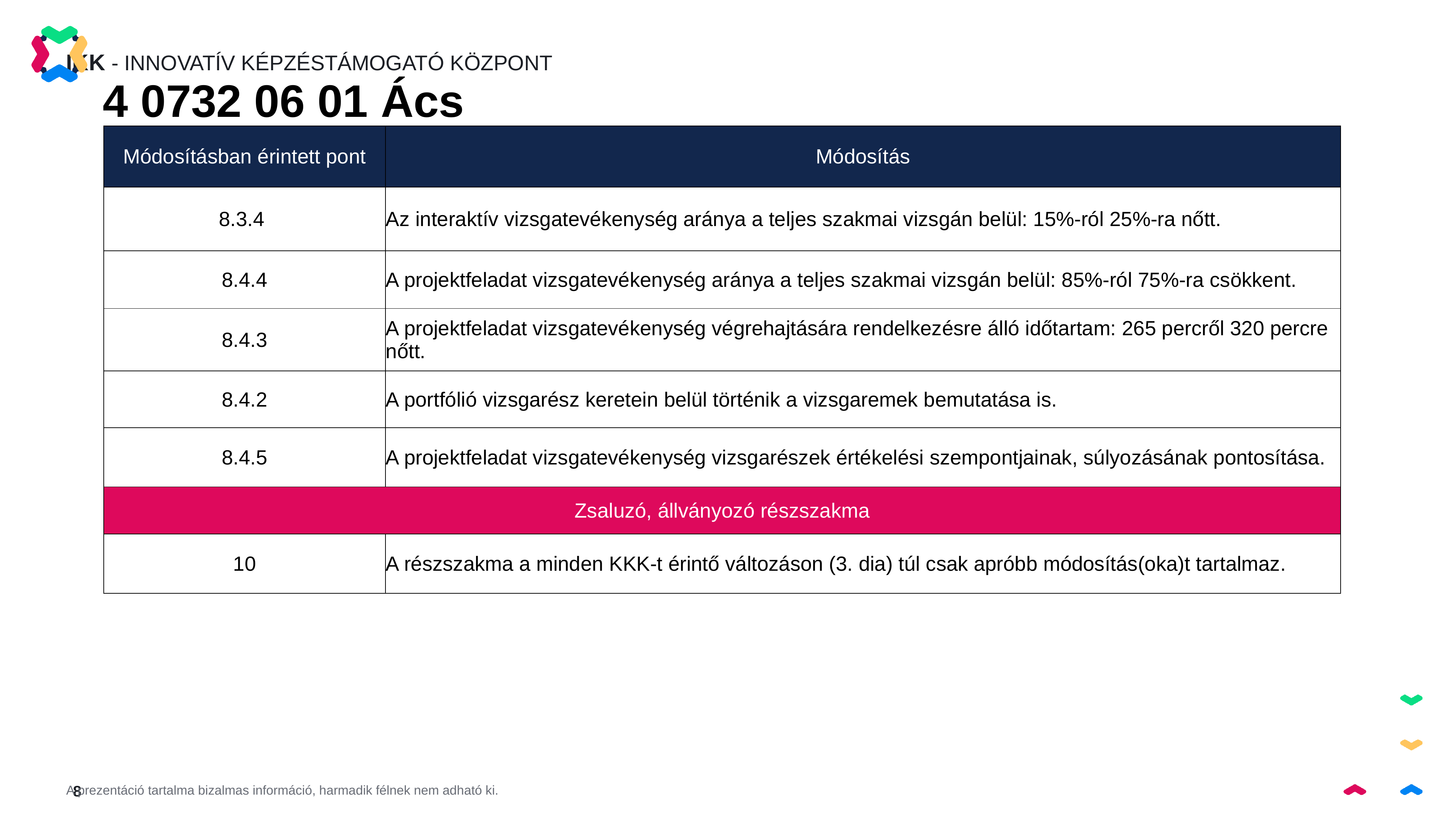

4 0732 06 01 Ács
| Módosításban érintett pont | Módosítás |
| --- | --- |
| 8.3.4 | Az interaktív vizsgatevékenység aránya a teljes szakmai vizsgán belül: 15%-ról 25%-ra nőtt. |
| 8.4.4 | A projektfeladat vizsgatevékenység aránya a teljes szakmai vizsgán belül: 85%-ról 75%-ra csökkent. |
| 8.4.3 | A projektfeladat vizsgatevékenység végrehajtására rendelkezésre álló időtartam: 265 percről 320 percre nőtt. |
| 8.4.2 | A portfólió vizsgarész keretein belül történik a vizsgaremek bemutatása is. |
| 8.4.5 | A projektfeladat vizsgatevékenység vizsgarészek értékelési szempontjainak, súlyozásának pontosítása. |
| Zsaluzó, állványozó részszakma |  |
| 10 | A részszakma a minden KKK-t érintő változáson (3. dia) túl csak apróbb módosítás(oka)t tartalmaz. |